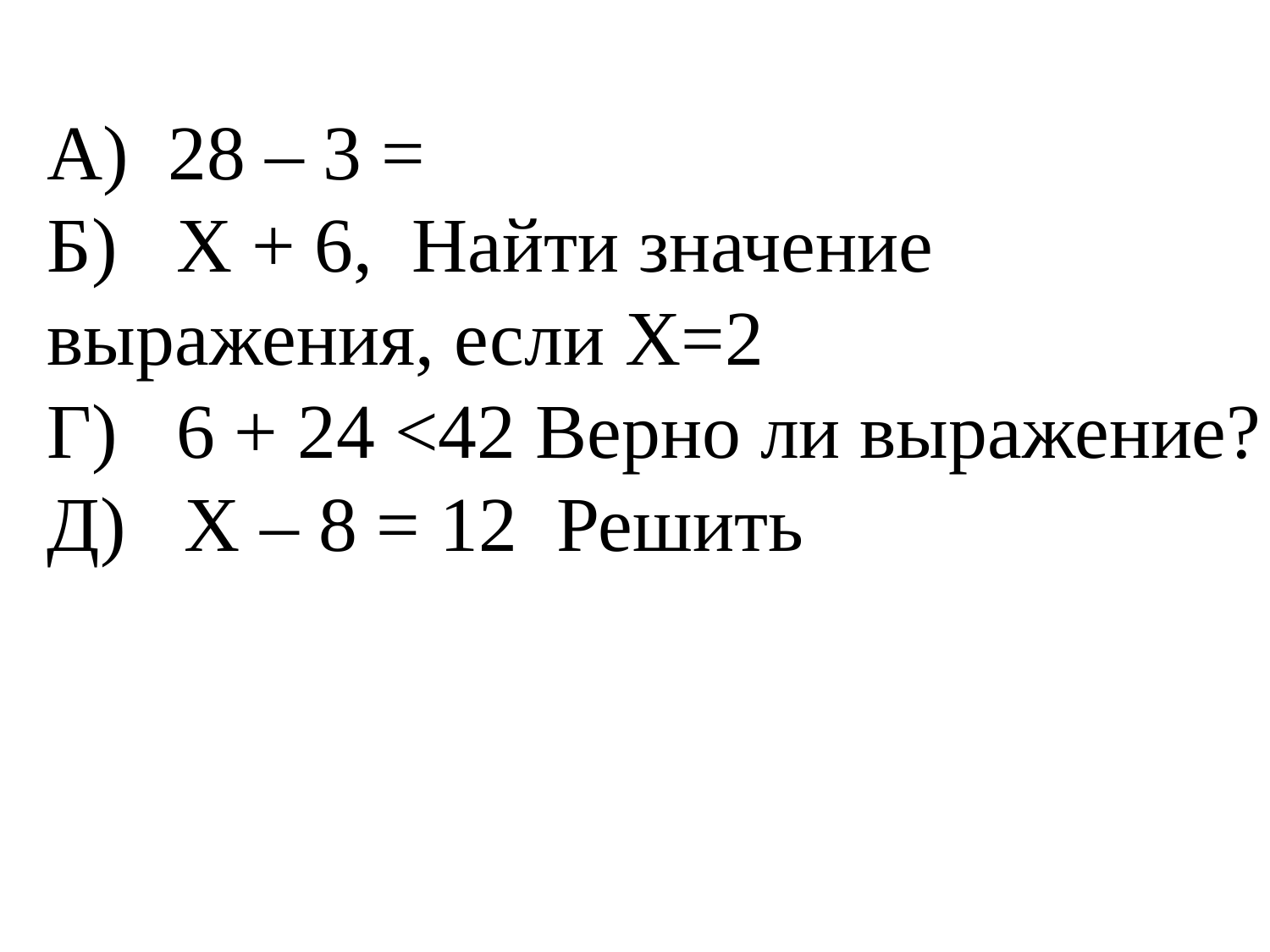

А)  28 – 3 =
Б)   X + 6,  Найти значение выражения, если X=2
Г)   6 + 24 <42 Верно ли выражение?
Д)   X – 8 = 12  Решить